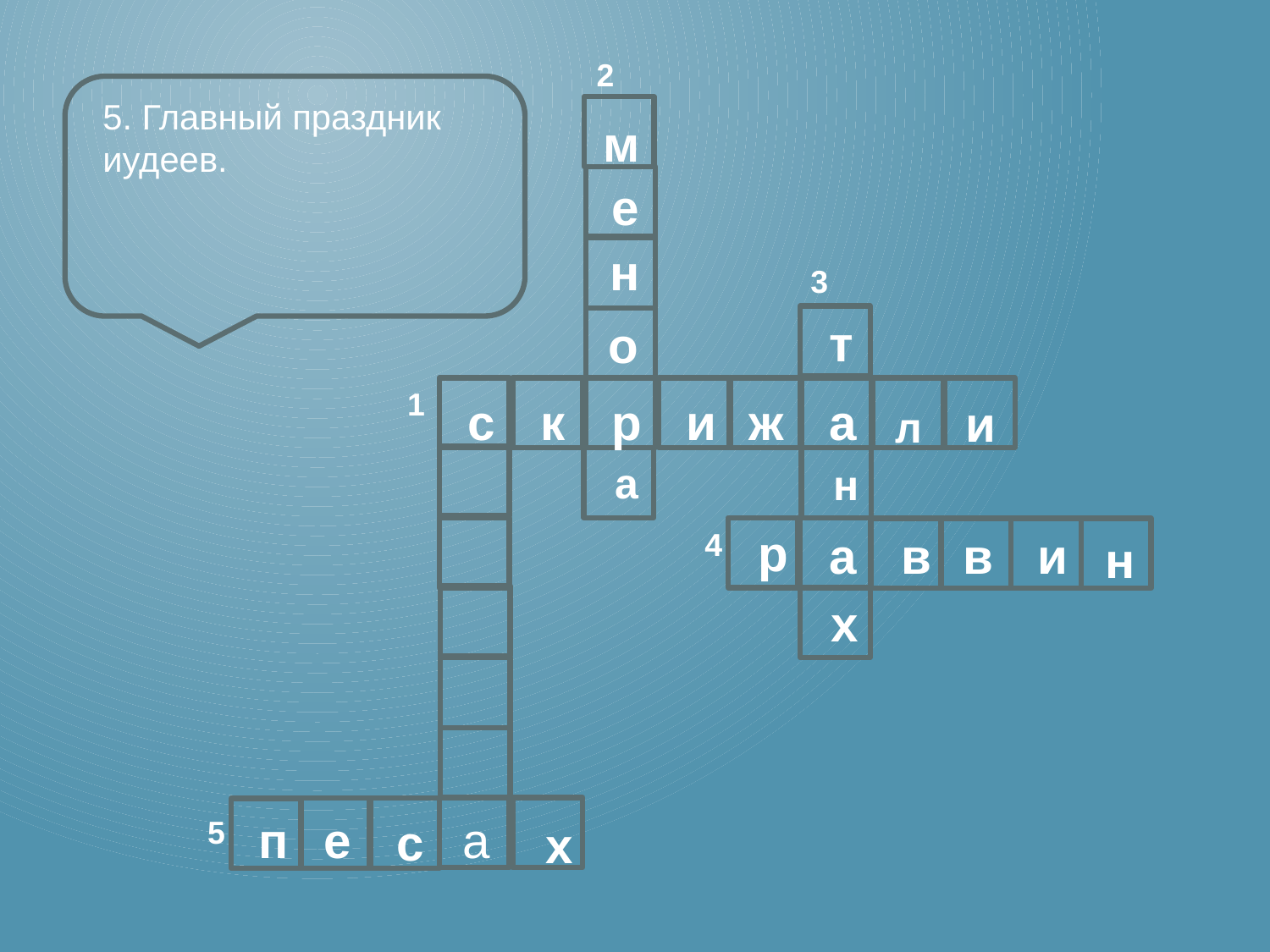

2

5. Главный праздник иудеев.

м

е
н

3

т

о
1

с
к
р
и
ж
а
и
л

а
н
р

4
а

в

в
и
н

х

п
е
а
с
5
х